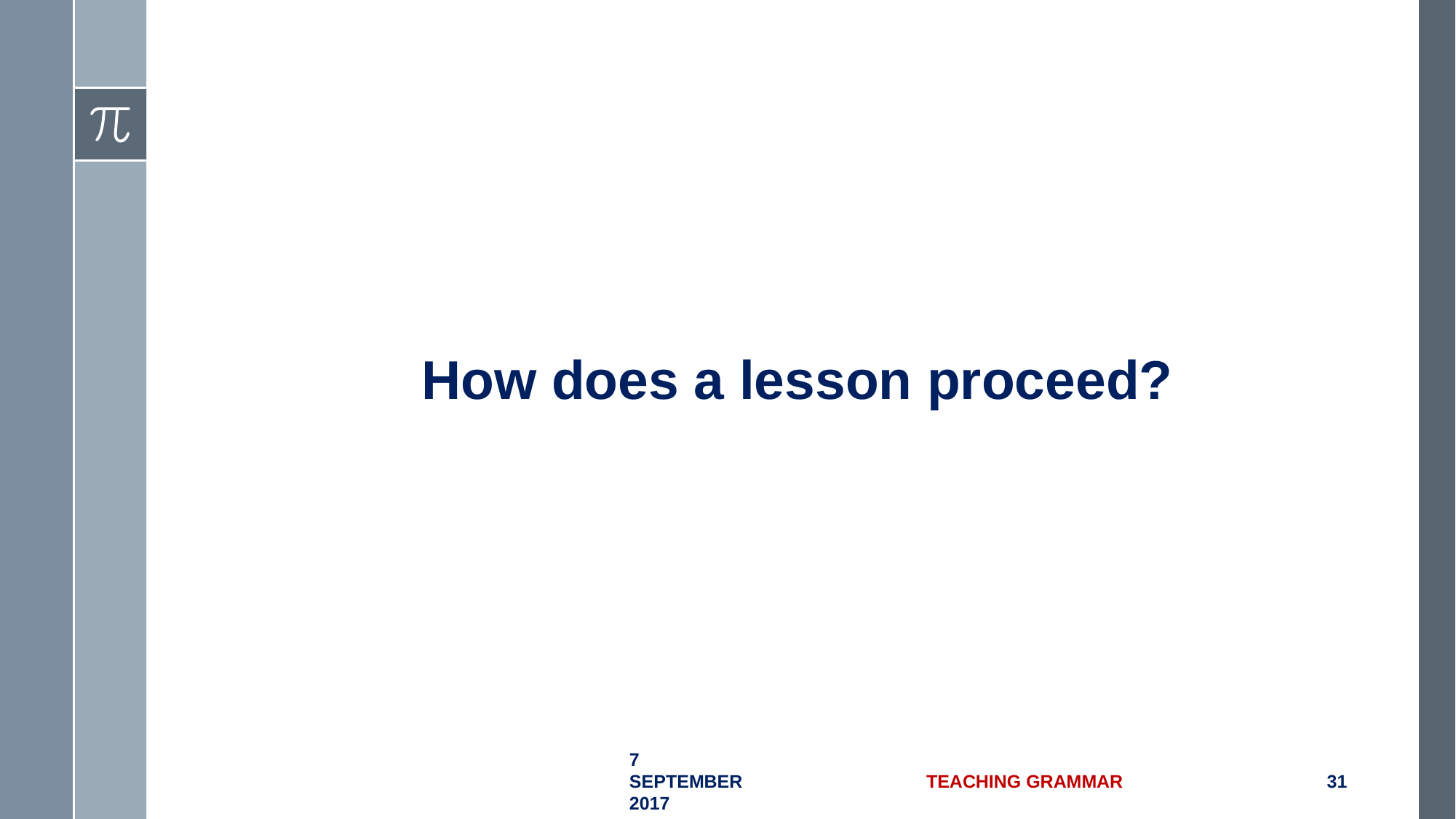

How does a lesson proceed?
7 September 2017
Teaching Grammar
31